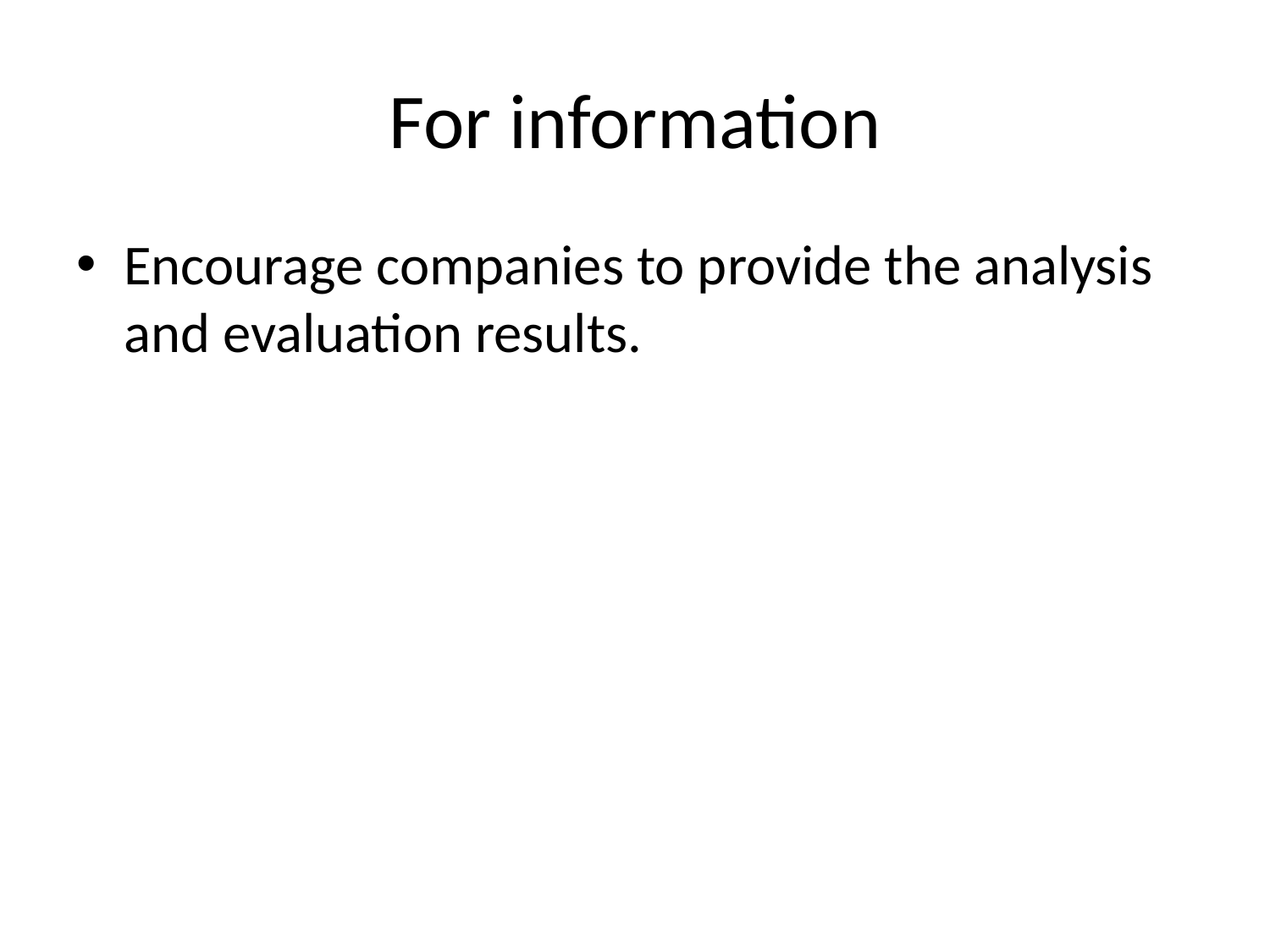

# For information
Encourage companies to provide the analysis and evaluation results.